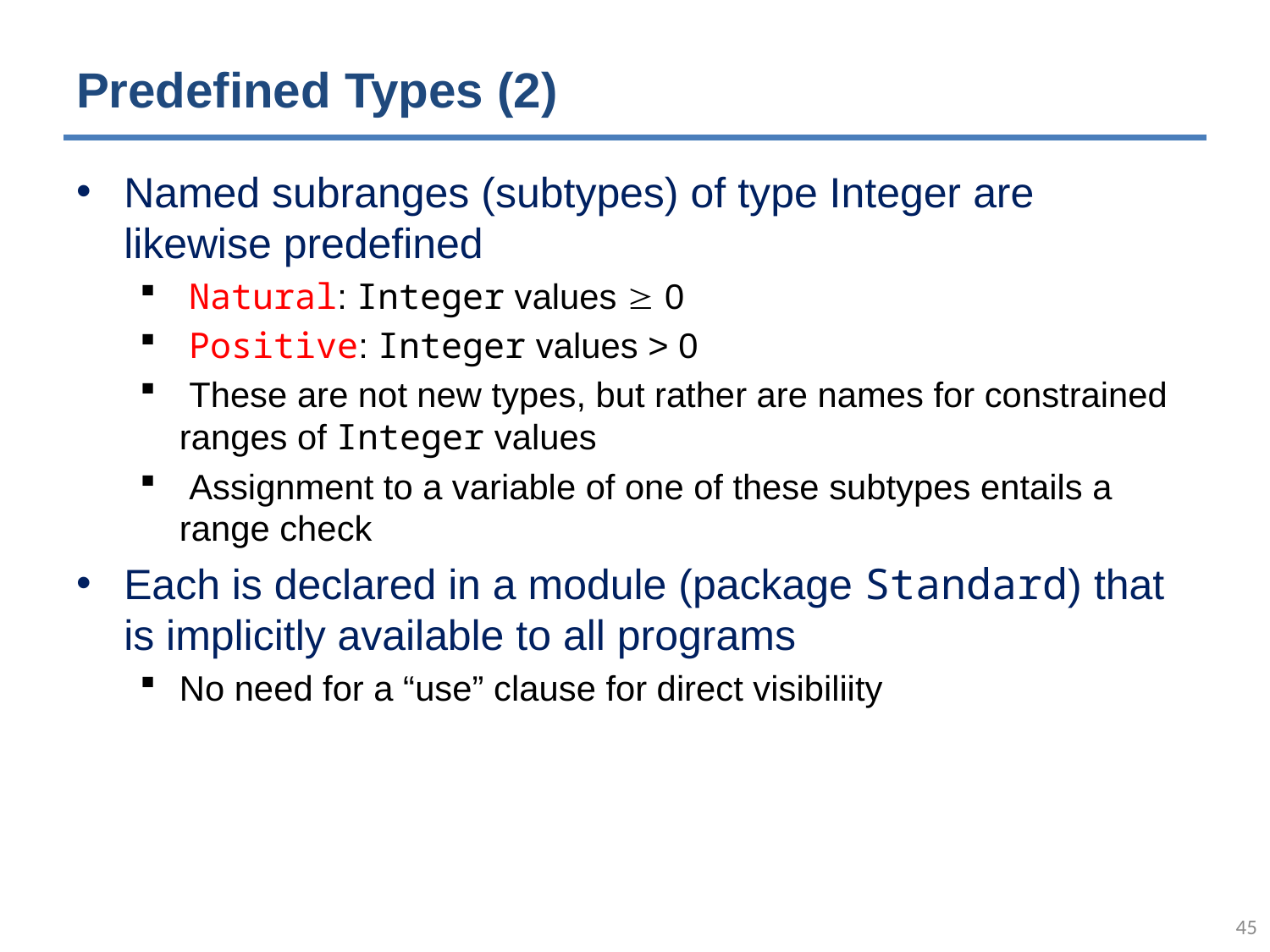

# Predefined Types (2)
Named subranges (subtypes) of type Integer are likewise predefined
 Natural: Integer values ≥ 0
 Positive: Integer values > 0
 These are not new types, but rather are names for constrained ranges of Integer values
 Assignment to a variable of one of these subtypes entails a range check
Each is declared in a module (package Standard) that is implicitly available to all programs
No need for a “use” clause for direct visibiliity
45